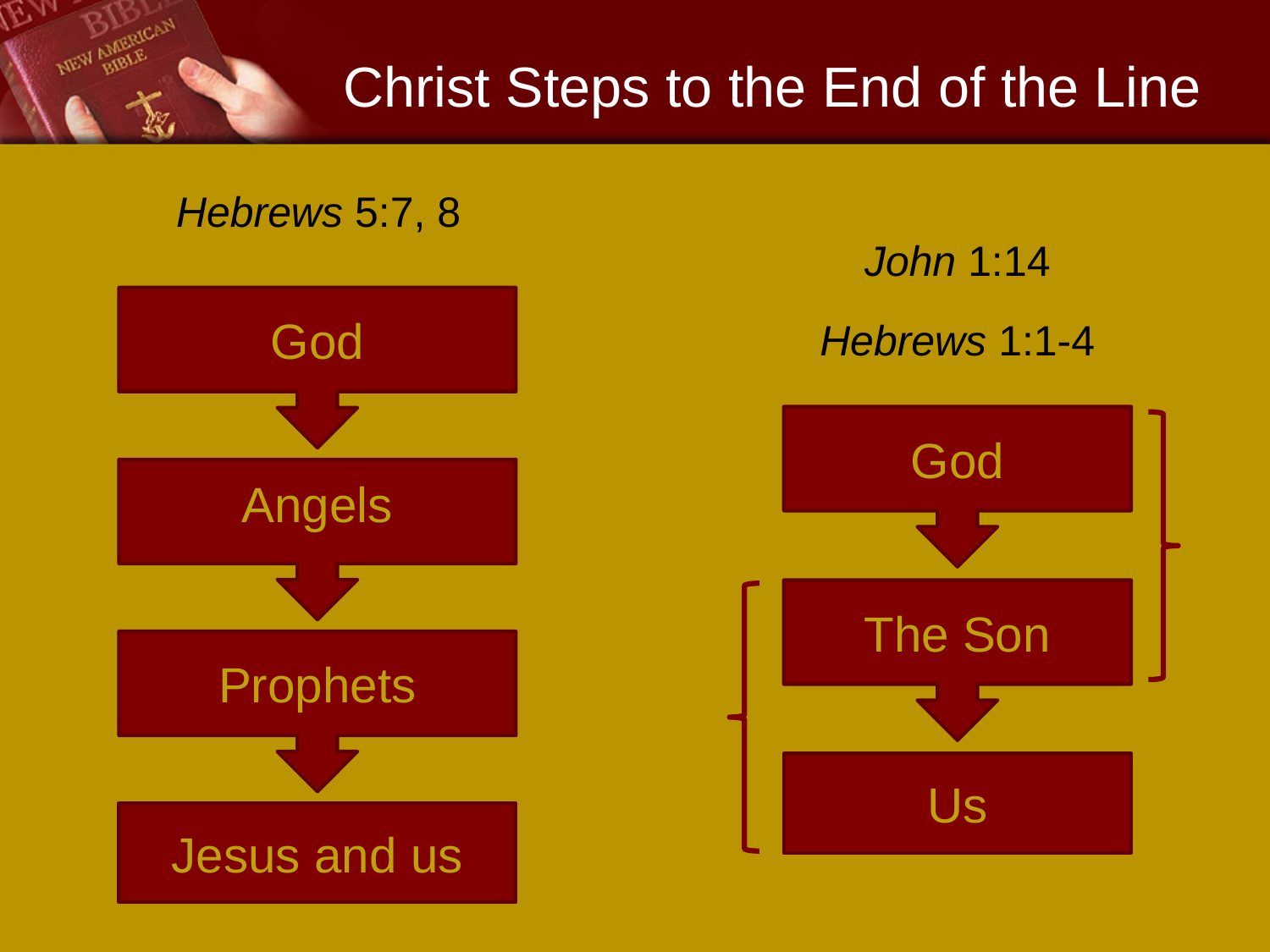

# Christ Steps to the End of the Line
Hebrews 5:7, 8
John 1:14
God
Hebrews 1:1-4
God

Angels
The Son

Prophets
Us
Jesus and us